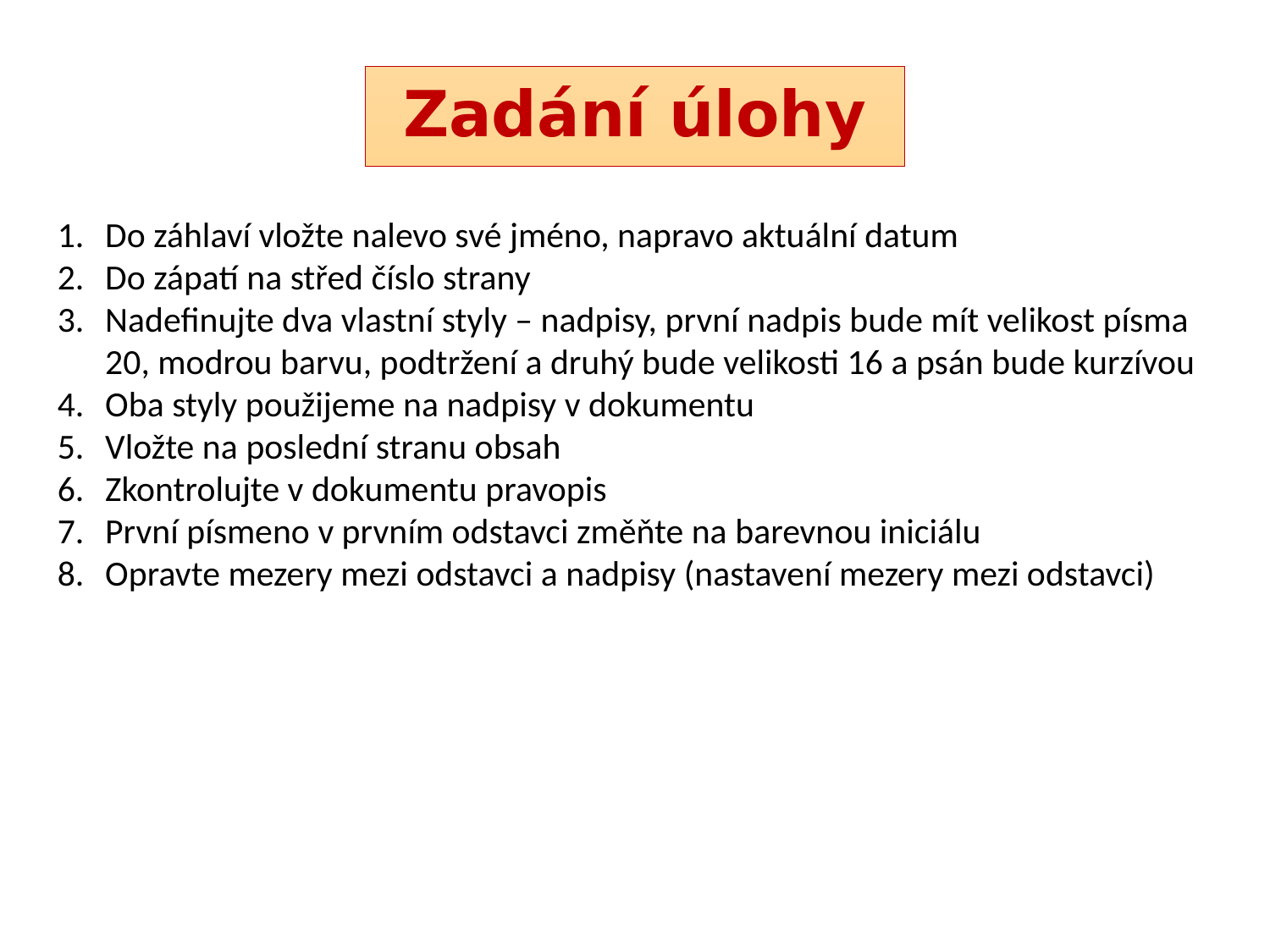

Zadání úlohy
Do záhlaví vložte nalevo své jméno, napravo aktuální datum
Do zápatí na střed číslo strany
Nadefinujte dva vlastní styly – nadpisy, první nadpis bude mít velikost písma 20, modrou barvu, podtržení a druhý bude velikosti 16 a psán bude kurzívou
Oba styly použijeme na nadpisy v dokumentu
Vložte na poslední stranu obsah
Zkontrolujte v dokumentu pravopis
První písmeno v prvním odstavci změňte na barevnou iniciálu
Opravte mezery mezi odstavci a nadpisy (nastavení mezery mezi odstavci)